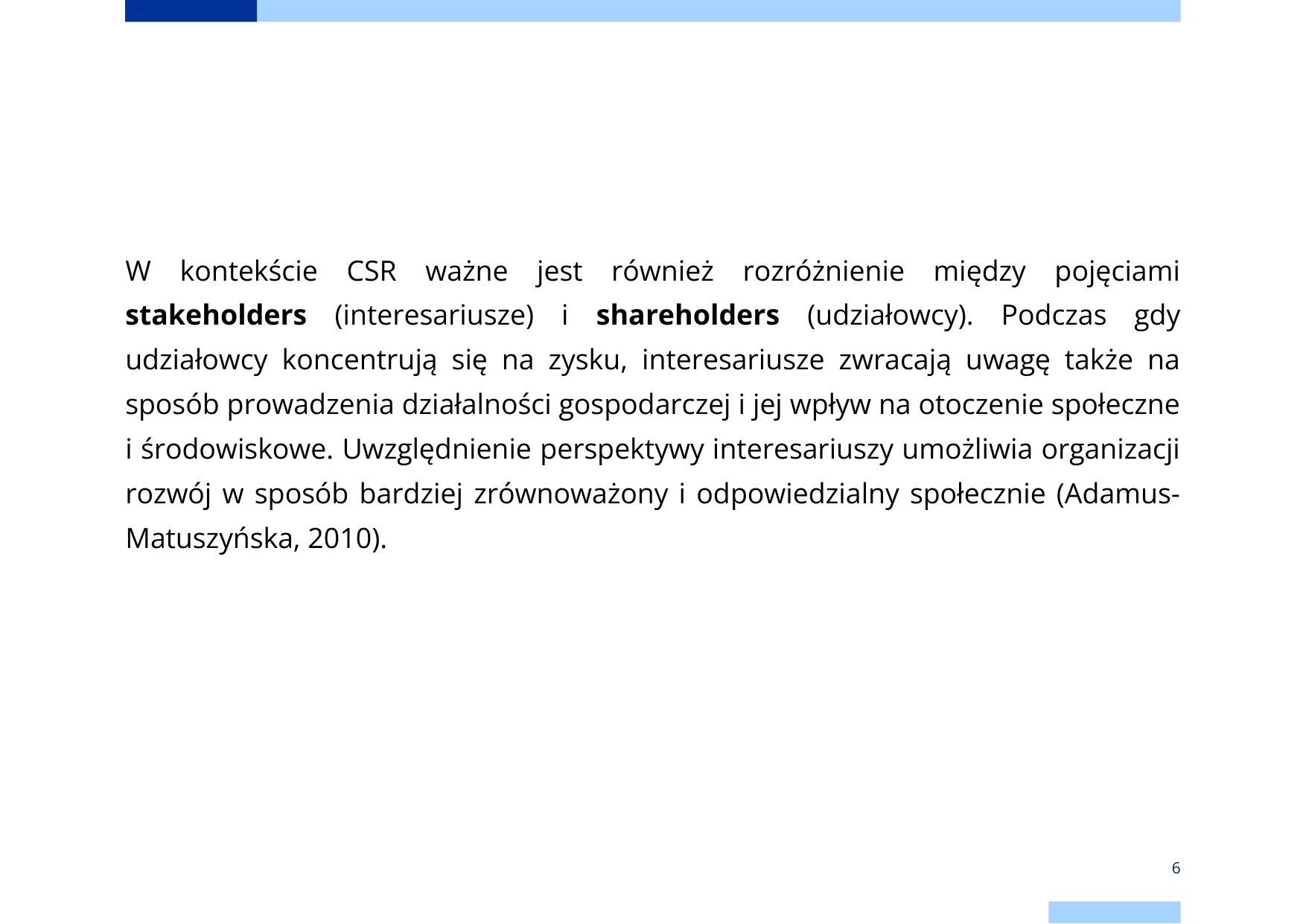

#
W kontekście CSR ważne jest również rozróżnienie między pojęciami stakeholders (interesariusze) i shareholders (udziałowcy). Podczas gdy udziałowcy koncentrują się na zysku, interesariusze zwracają uwagę także na sposób prowadzenia działalności gospodarczej i jej wpływ na otoczenie społeczne i środowiskowe. Uwzględnienie perspektywy interesariuszy umożliwia organizacji rozwój w sposób bardziej zrównoważony i odpowiedzialny społecznie (Adamus-Matuszyńska, 2010).
6